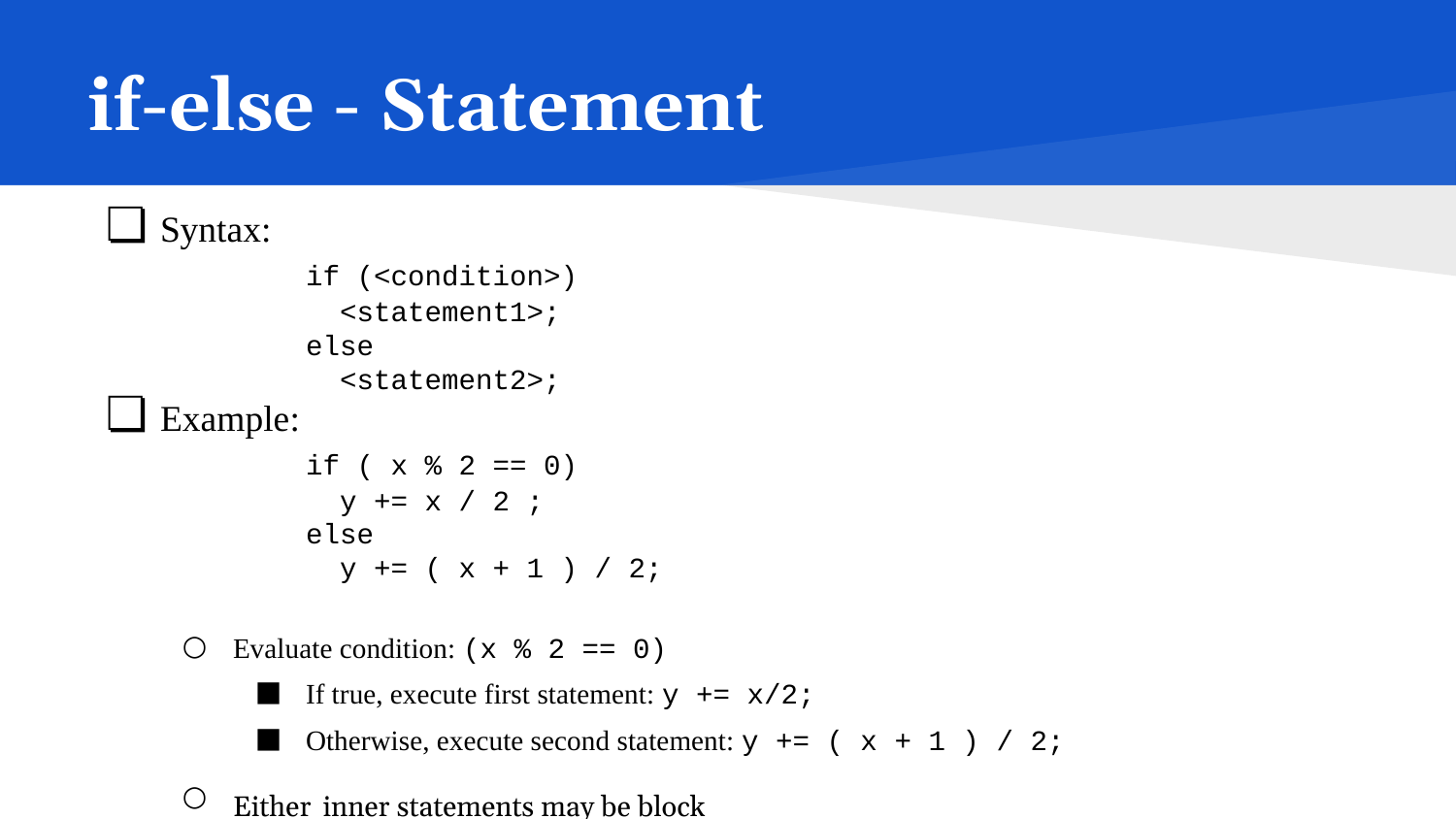

# if-else - Statement
Syntax:
	if (<condition>)
	  <statement1>;
	else
	  <statement2>;
Example:
	if ( x % 2 == 0)
	  y += x / 2 ;
	else
	  y += ( x + 1 ) / 2;
Evaluate condition: (x % 2 == 0)
If true, execute first statement: y += x/2;
Otherwise, execute second statement: y += ( x + 1 ) / 2;
Either inner statements may be block